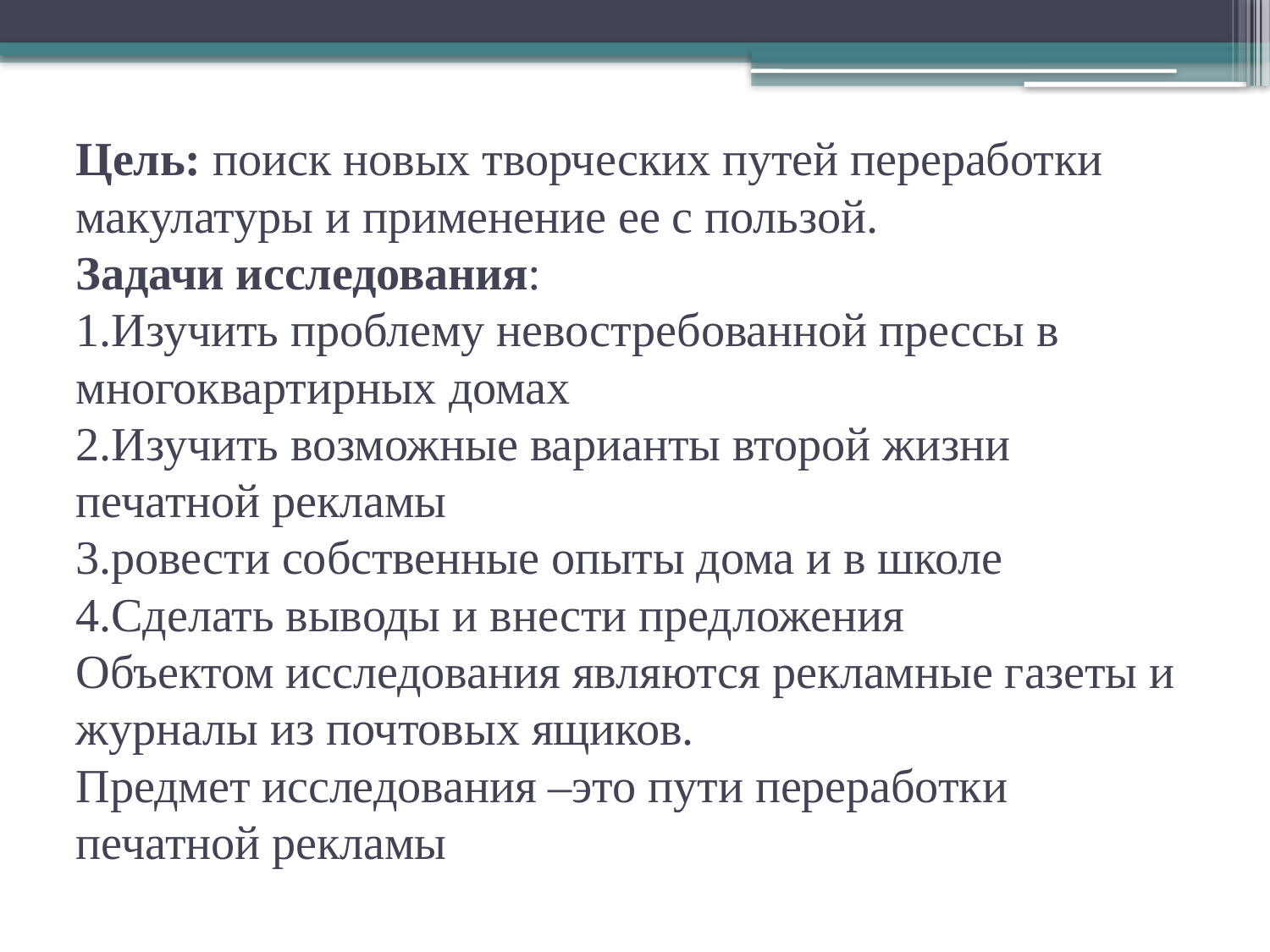

# Цель: поиск новых творческих путей переработки макулатуры и применение ее с пользой. Задачи исследования: 1.Изучить проблему невостребованной прессы в многоквартирных домах 2.Изучить возможные варианты второй жизни печатной рекламы 3.ровести собственные опыты дома и в школе 4.Сделать выводы и внести предложения Объектом исследования являются рекламные газеты и журналы из почтовых ящиков. Предмет исследования –это пути переработки печатной рекламы